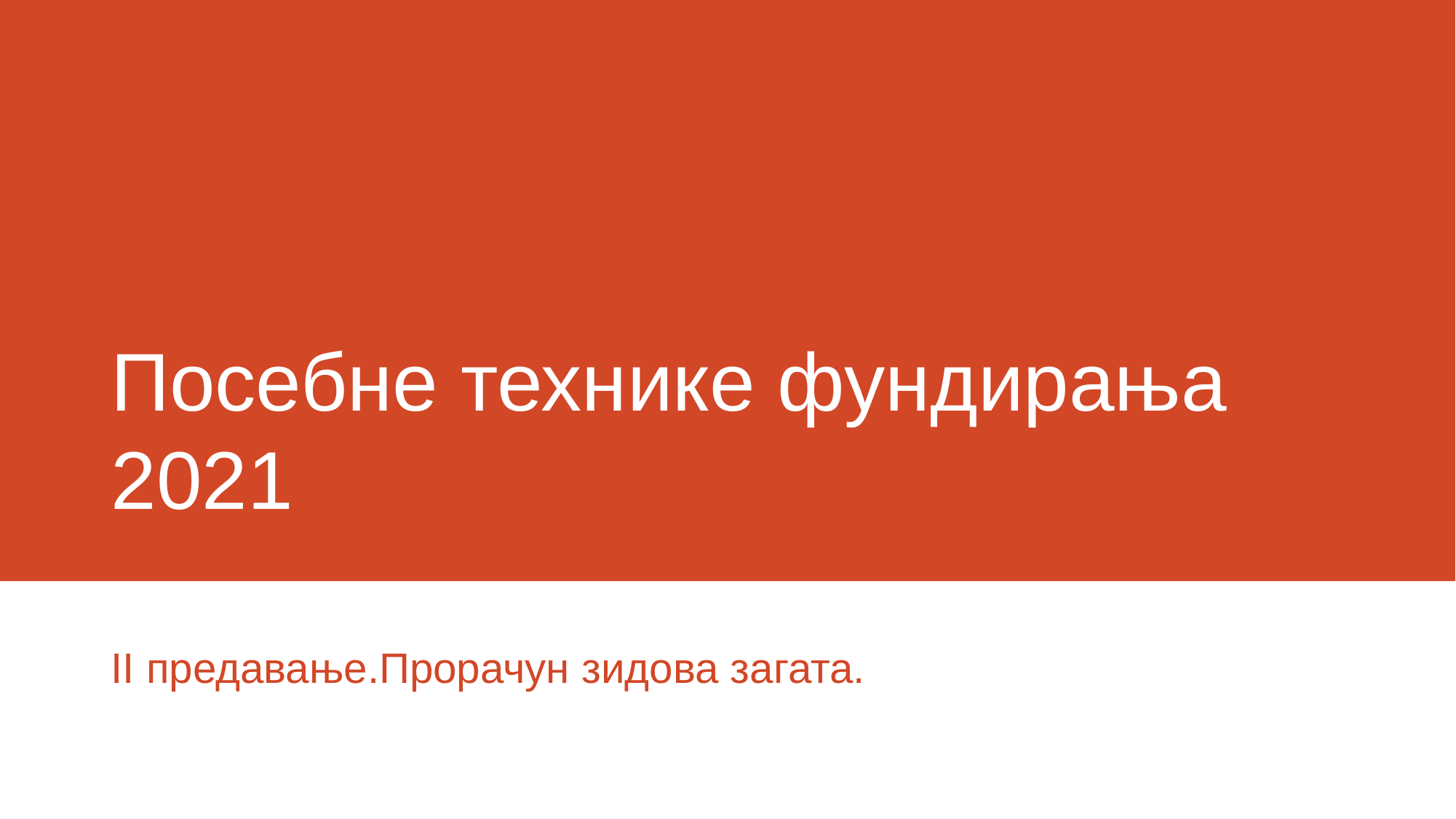

# Посебне технике фундирања 2021
II предавање.Прорачун зидова загата.